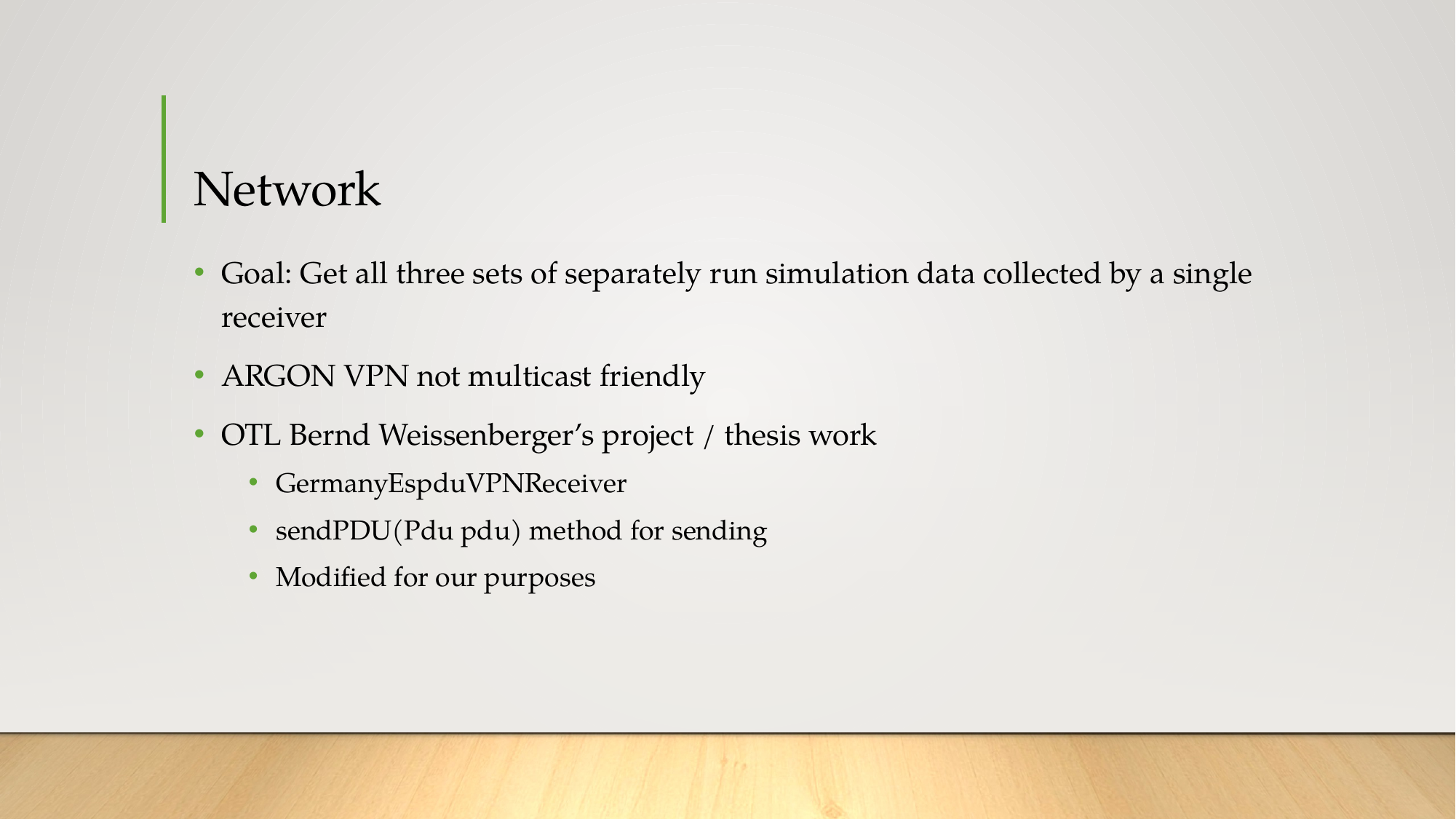

# Network
Goal: Get all three sets of separately run simulation data collected by a single receiver
ARGON VPN not multicast friendly
OTL Bernd Weissenberger’s project / thesis work
GermanyEspduVPNReceiver
sendPDU(Pdu pdu) method for sending
Modified for our purposes